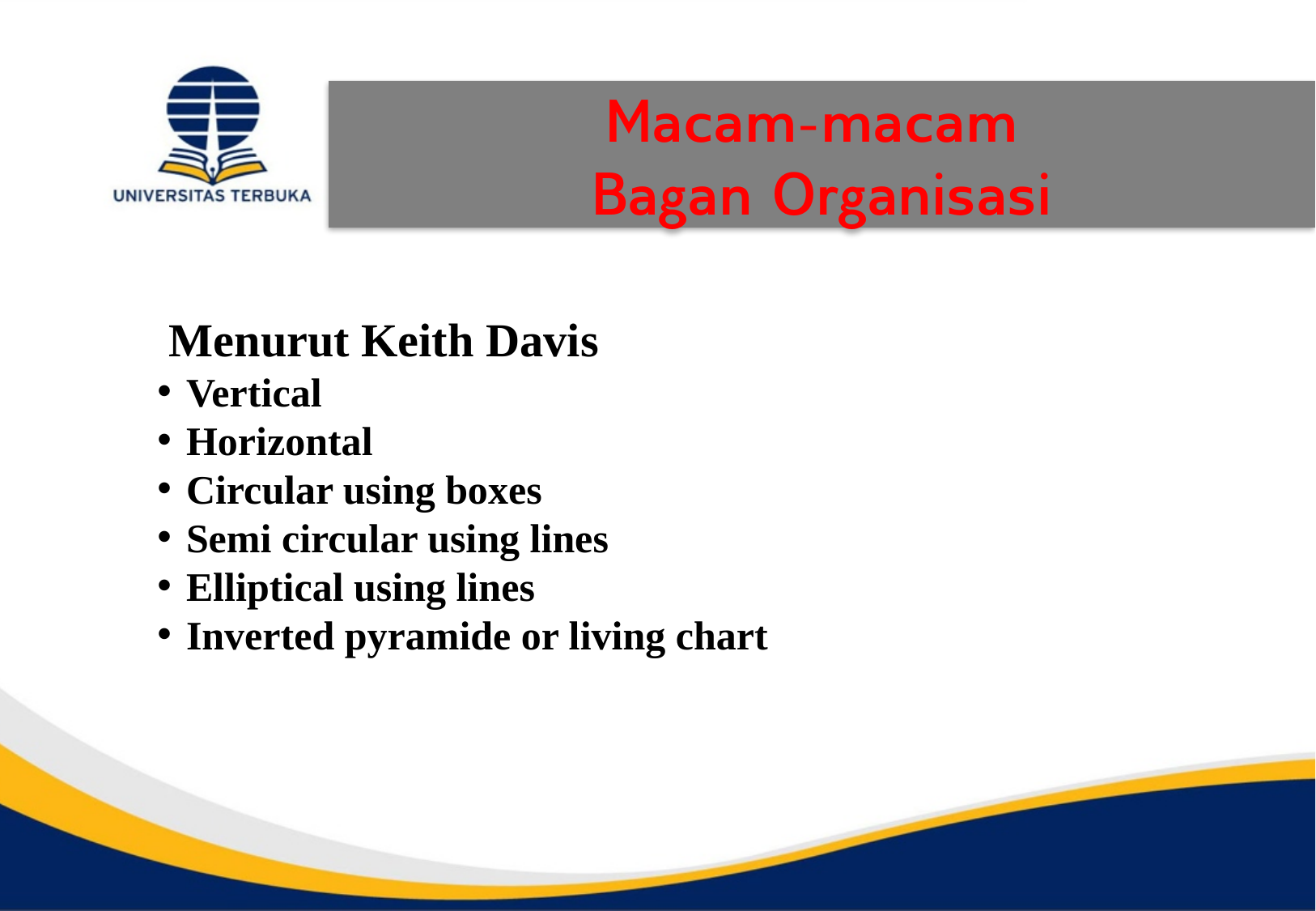

Macam-macam
Bagan Organisasi
 Menurut Keith Davis
Vertical
Horizontal
Circular using boxes
Semi circular using lines
Elliptical using lines
Inverted pyramide or living chart